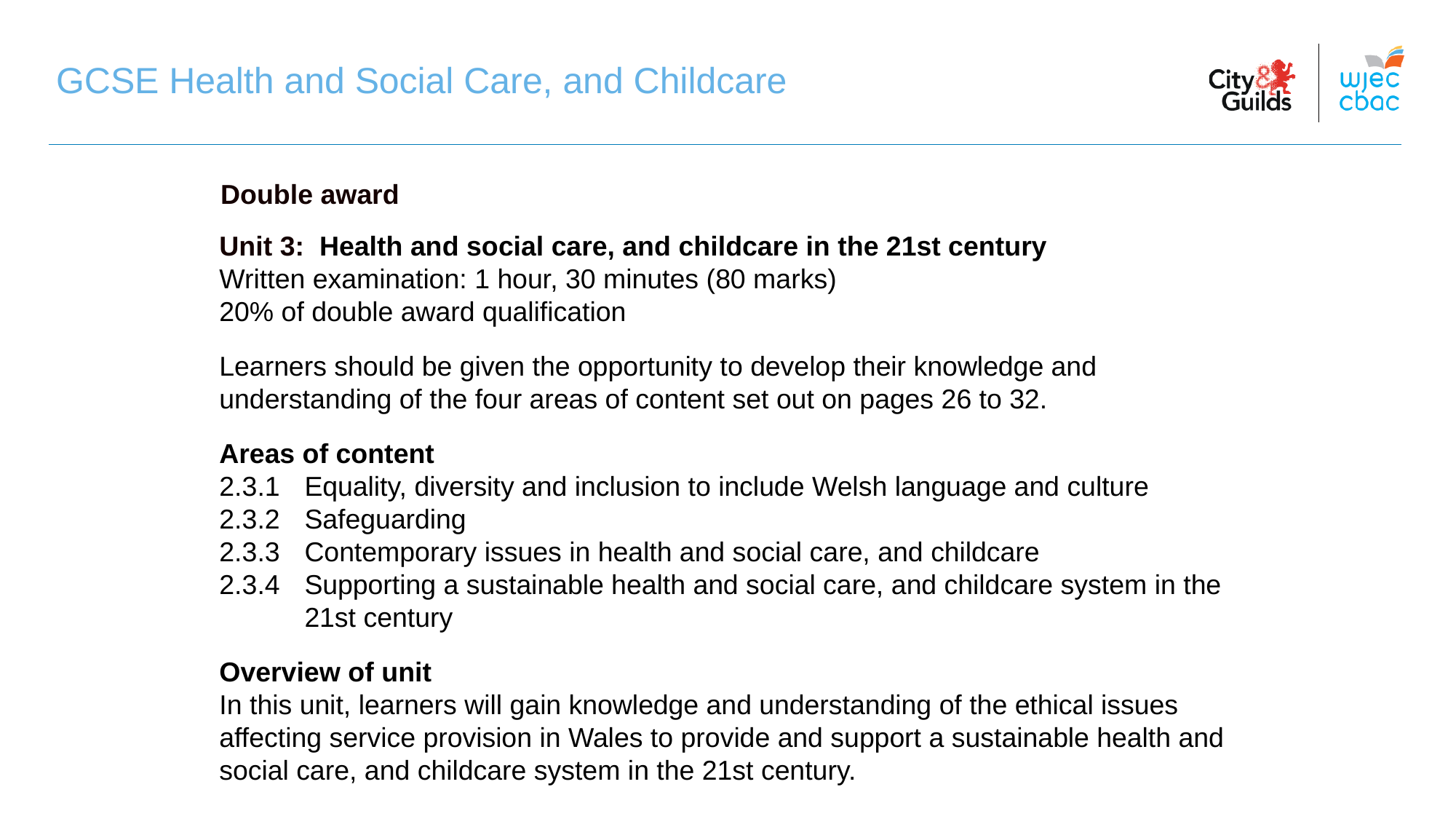

GCSE Health and Social Care, and Childcare
GCSE Health and Social Care, and Childcare
Double award
Unit 3:  Health and social care, and childcare in the 21st century
Written examination: 1 hour, 30 minutes (80 marks)
20% of double award qualification

Learners should be given the opportunity to develop their knowledge and
understanding of the four areas of content set out on pages 26 to 32.

Areas of content
2.3.1	Equality, diversity and inclusion to include Welsh language and culture
2.3.2	Safeguarding
2.3.3	Contemporary issues in health and social care, and childcare
2.3.4	Supporting a sustainable health and social care, and childcare system in the 21st century

Overview of unit
In this unit, learners will gain knowledge and understanding of the ethical issues affecting service provision in Wales to provide and support a sustainable health and social care, and childcare system in the 21st century.